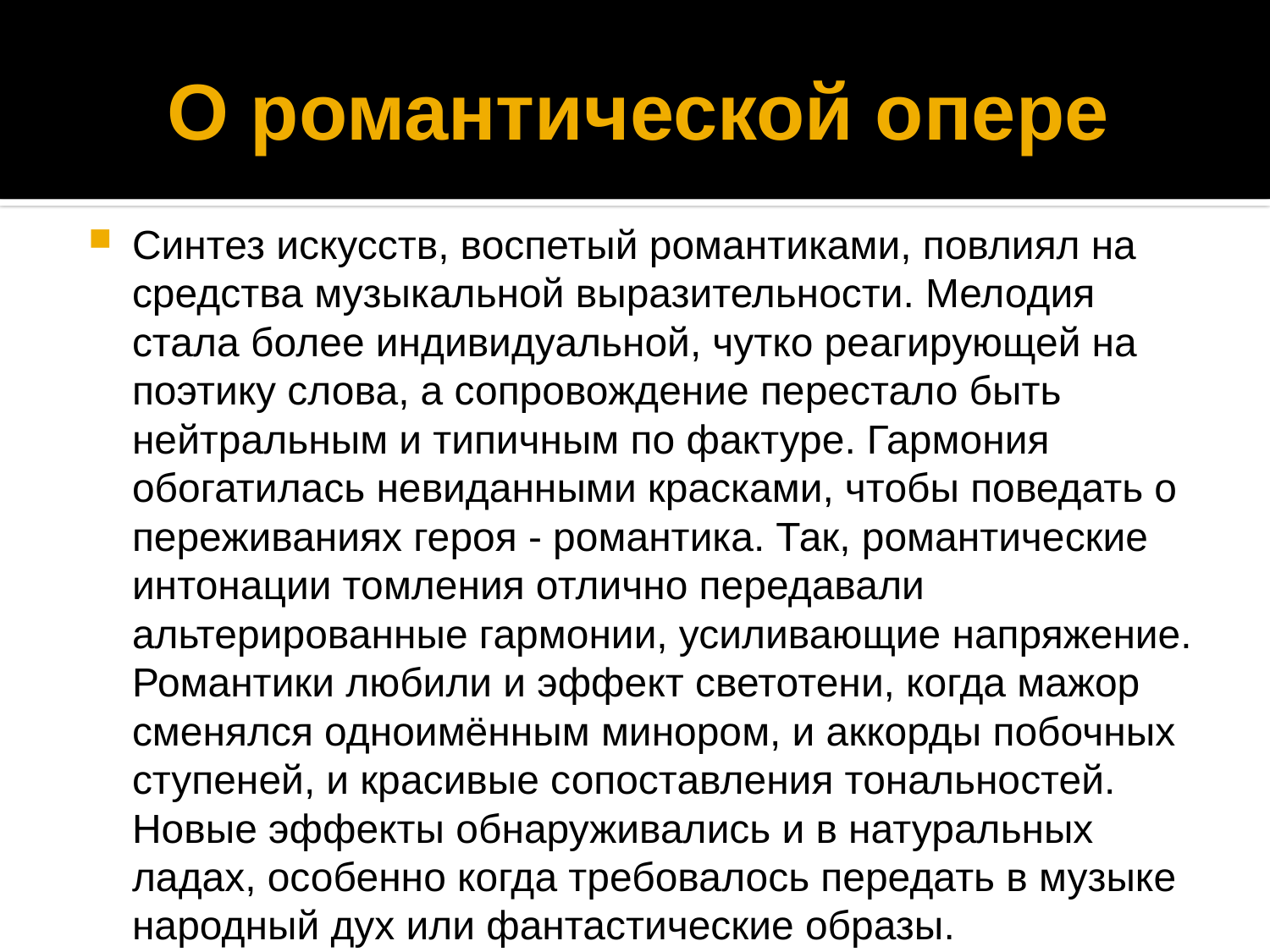

# О романтической опере
Синтез искусств, воспетый романтиками, повлиял на средства музыкальной выразительности. Мелодия стала более индивидуальной, чутко реагирующей на поэтику слова, а сопровождение перестало быть нейтральным и типичным по фактуре. Гармония обогатилась невиданными красками, чтобы поведать о переживаниях героя - романтика. Так, романтические интонации томления отлично передавали альтерированные гармонии, усиливающие напряжение. Романтики любили и эффект светотени, когда мажор сменялся одноимённым минором, и аккорды побочных ступеней, и красивые сопоставления тональностей. Новые эффекты обнаруживались и в натуральных ладах, особенно когда требовалось передать в музыке народный дух или фантастические образы.